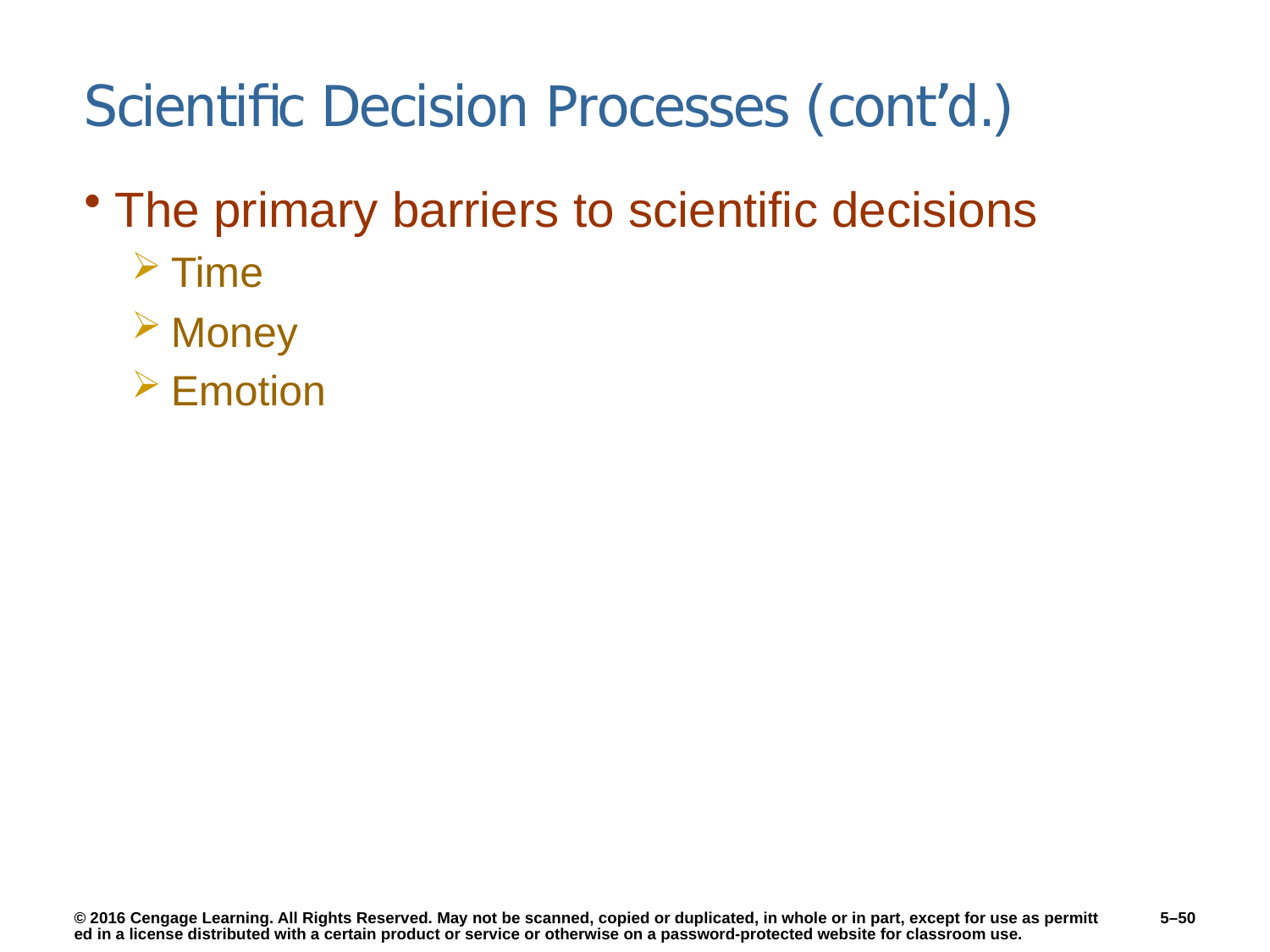

# Scientific Decision Processes (cont’d.)
The primary barriers to scientific decisions
Time
Money
Emotion
5–50
© 2016 Cengage Learning. All Rights Reserved. May not be scanned, copied or duplicated, in whole or in part, except for use as permitted in a license distributed with a certain product or service or otherwise on a password-protected website for classroom use.